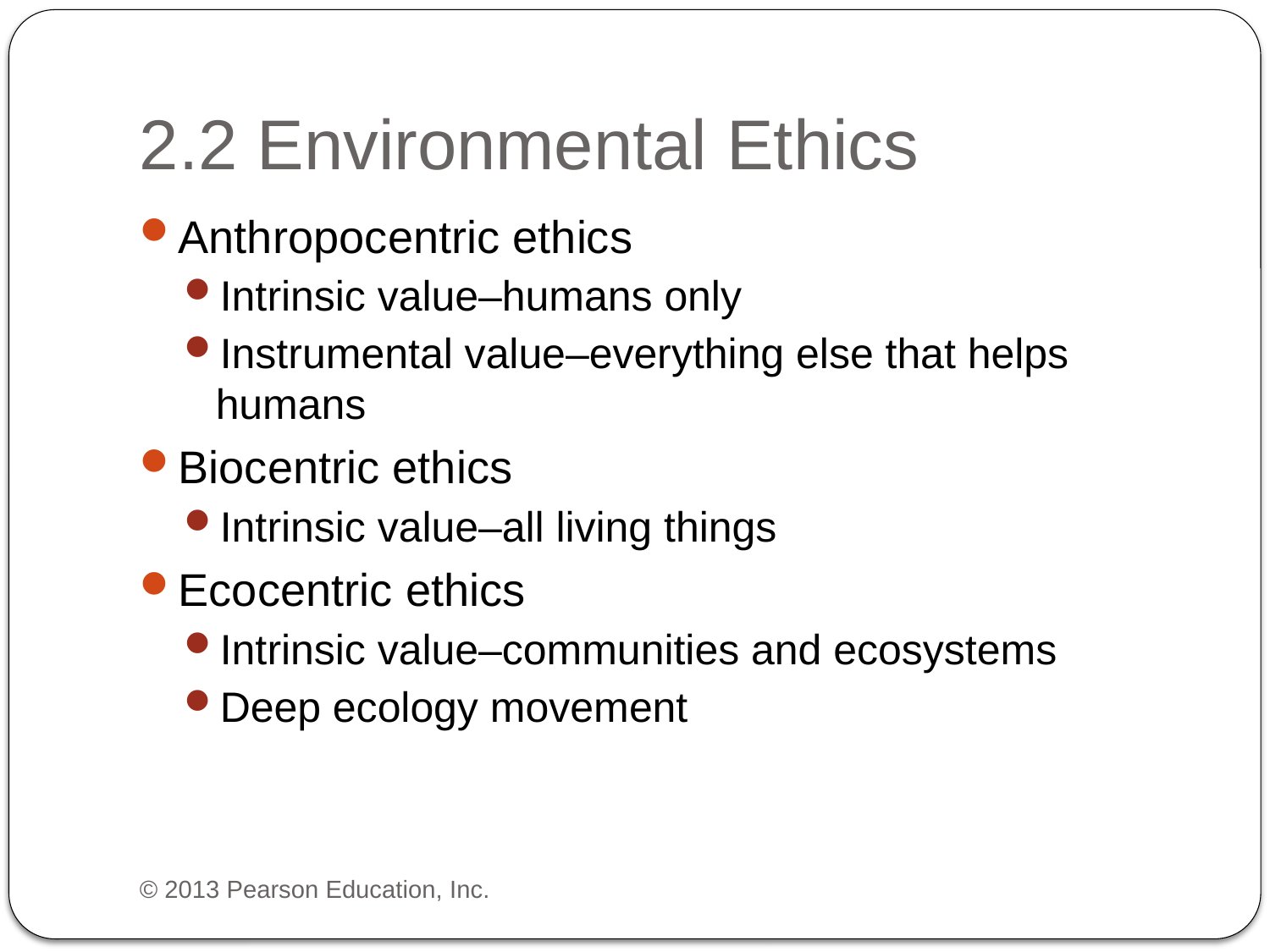

# 2.2 Environmental Ethics
Anthropocentric ethics
Intrinsic value–humans only
Instrumental value–everything else that helps humans
Biocentric ethics
Intrinsic value–all living things
Ecocentric ethics
Intrinsic value–communities and ecosystems
Deep ecology movement

© 2013 Pearson Education, Inc.